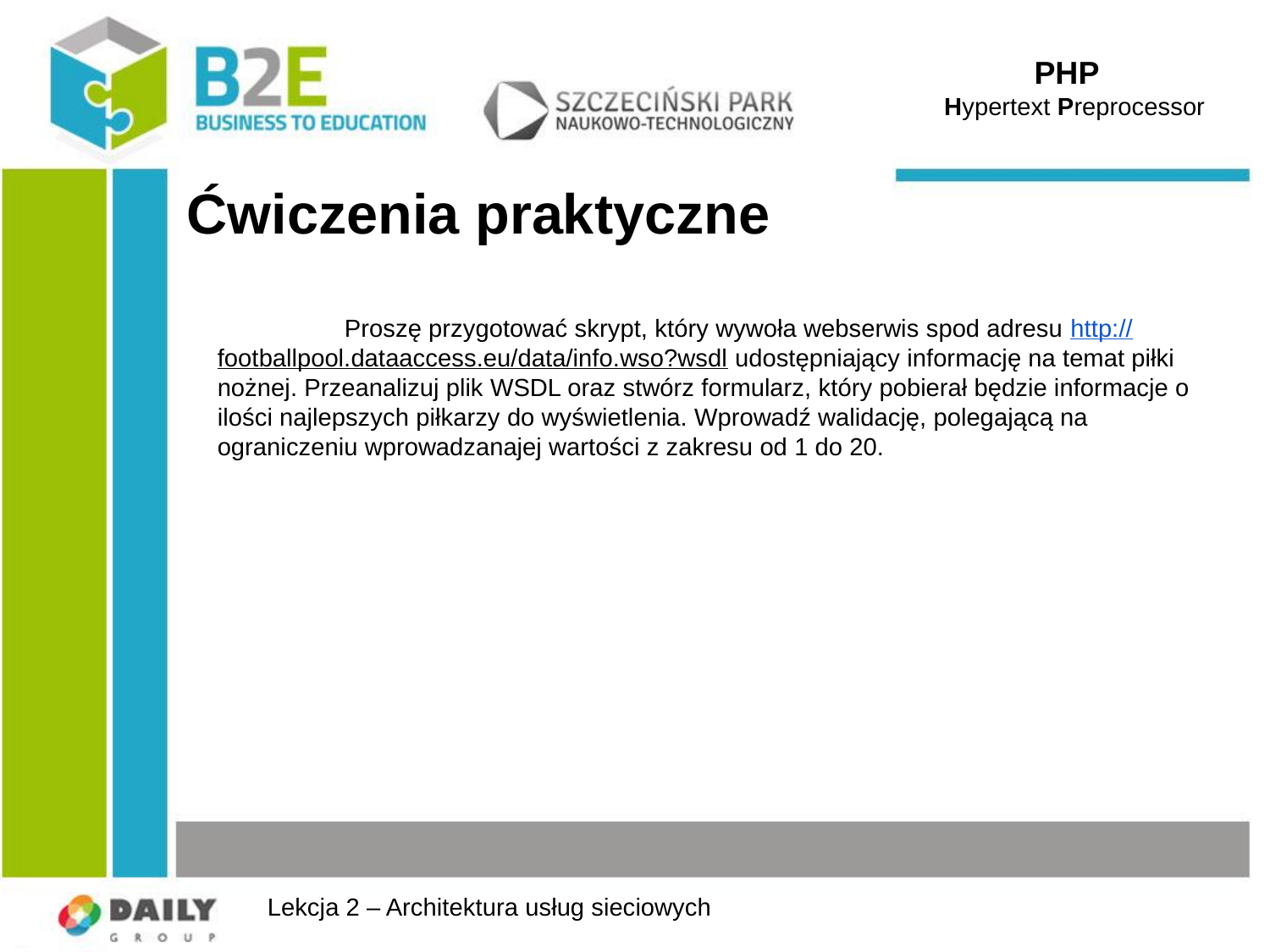

PHP
 Hypertext Preprocessor
# Ćwiczenia praktyczne

	Proszę przygotować skrypt, który wywoła webserwis spod adresu http://footballpool.dataaccess.eu/data/info.wso?wsdl udostępniający informację na temat piłki nożnej. Przeanalizuj plik WSDL oraz stwórz formularz, który pobierał będzie informacje o ilości najlepszych piłkarzy do wyświetlenia. Wprowadź walidację, polegającą na ograniczeniu wprowadzanajej wartości z zakresu od 1 do 20.
Lekcja 2 – Architektura usług sieciowych